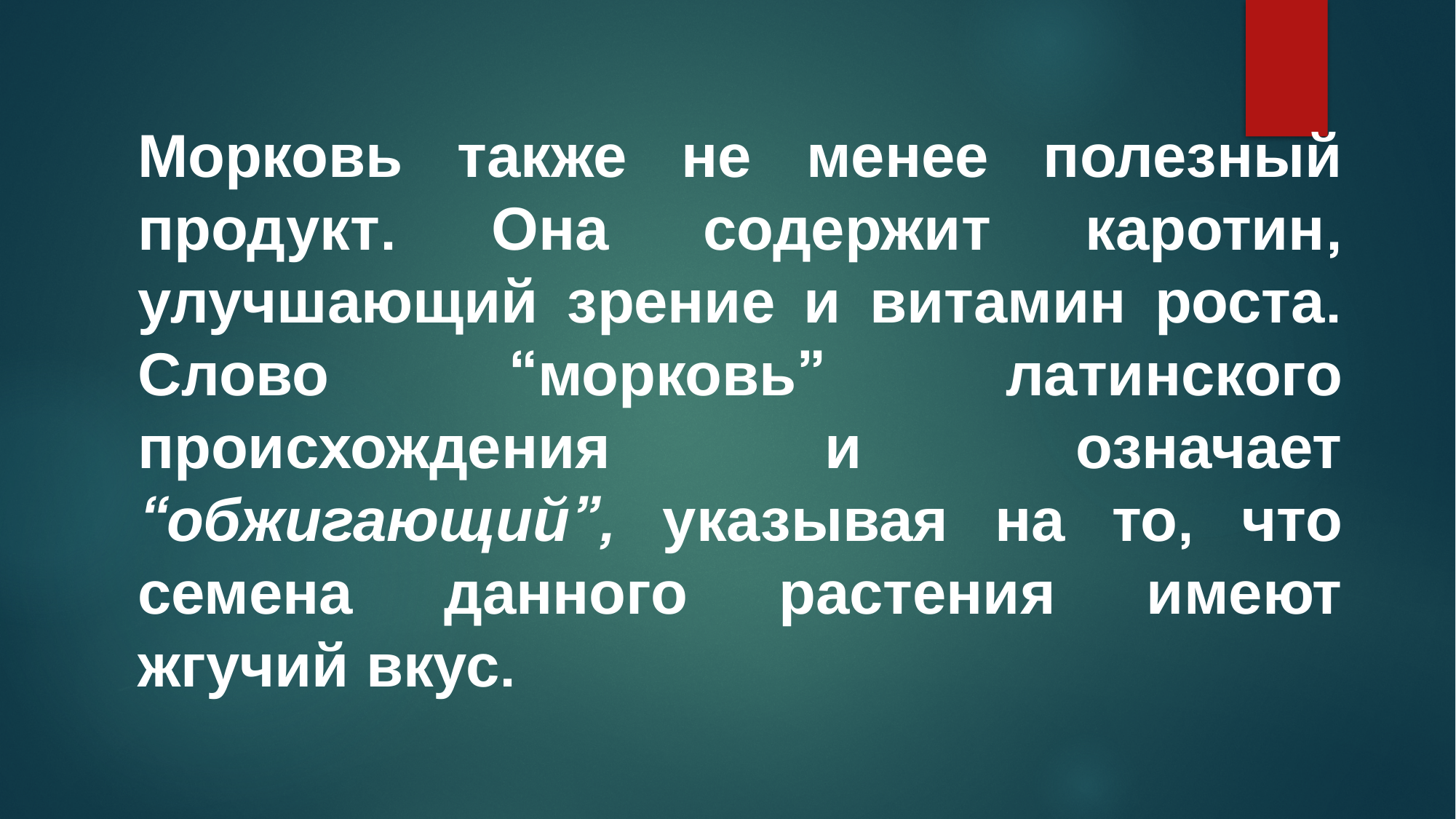

Морковь также не менее полезный продукт. Она содержит каротин, улучшающий зрение и витамин роста. Слово “морковь” латинского происхождения и означает “обжигающий”, указывая на то, что семена данного растения имеют жгучий вкус.